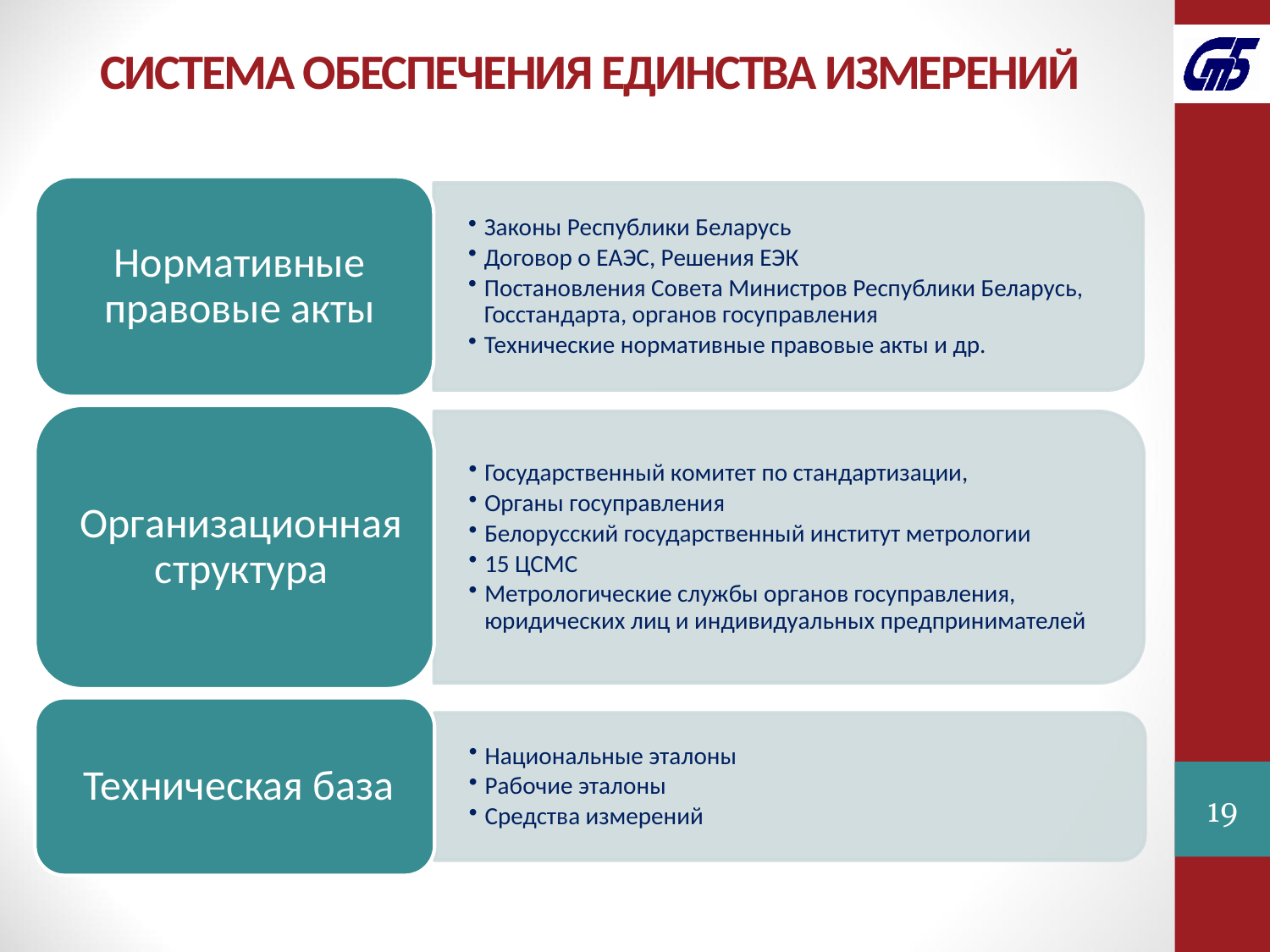

СИСТЕМА ОБЕСПЕЧЕНИЯ ЕДИНСТВА ИЗМЕРЕНИЙ
Законы Республики Беларусь
Договор о ЕАЭС, Решения ЕЭК
Постановления Совета Министров Республики Беларусь, Госстандарта, органов госуправления
Технические нормативные правовые акты и др.
Нормативные правовые акты
Государственный комитет по стандартизации,
Органы госуправления
Белорусский государственный институт метрологии
15 ЦСМС
Метрологические службы органов госуправления, юридических лиц и индивидуальных предпринимателей
Организационная структура
Национальные эталоны
Рабочие эталоны
Средства измерений
Техническая база
19